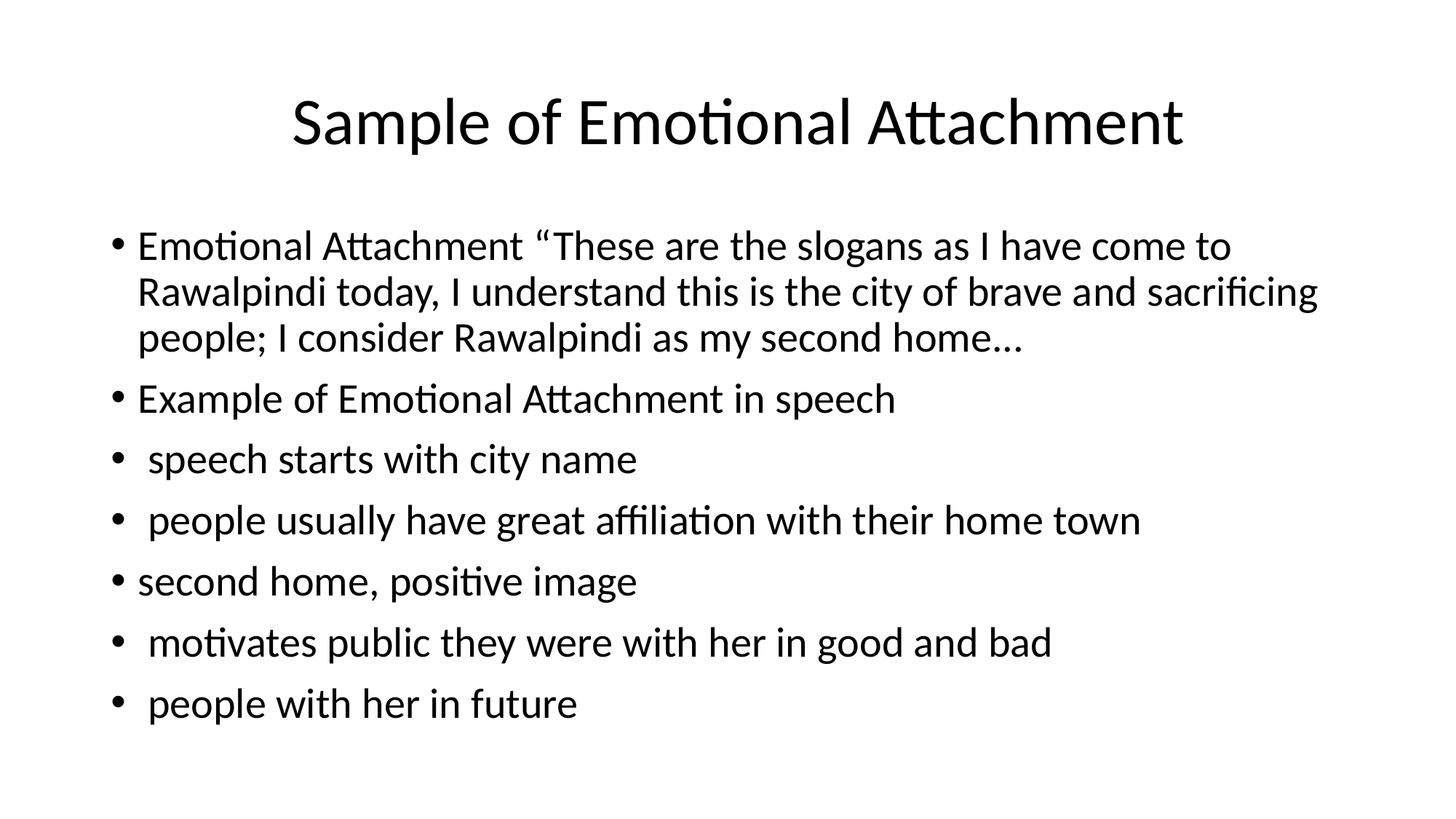

# Sample of Emotional Attachment
Emotional Attachment “These are the slogans as I have come to Rawalpindi today, I understand this is the city of brave and sacrificing people; I consider Rawalpindi as my second home...
Example of Emotional Attachment in speech
 speech starts with city name
 people usually have great affiliation with their home town
second home, positive image
 motivates public they were with her in good and bad
 people with her in future